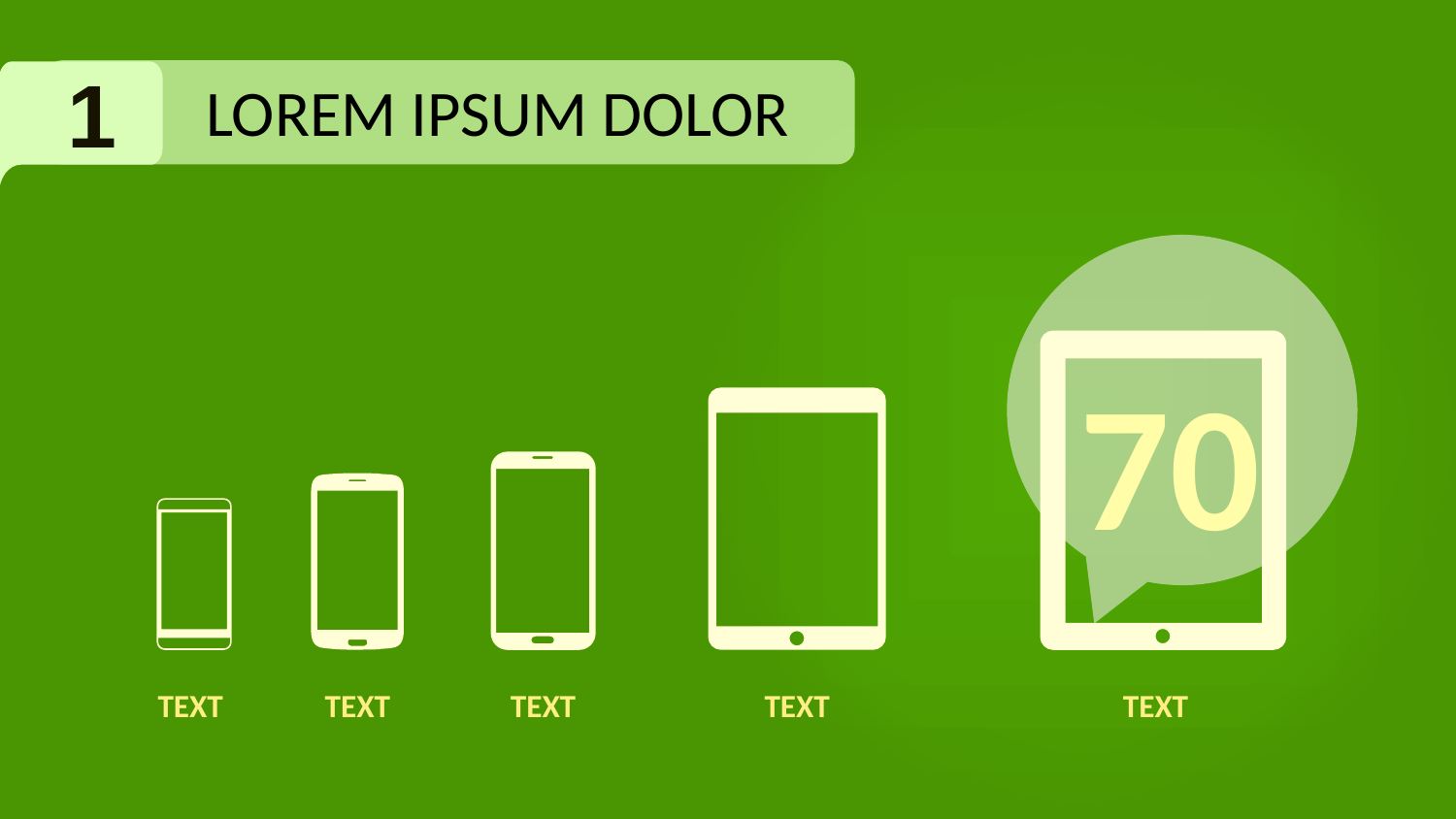

1

LOREM IPSUM DOLOR

70
TEXT
TEXT
TEXT
TEXT
TEXT